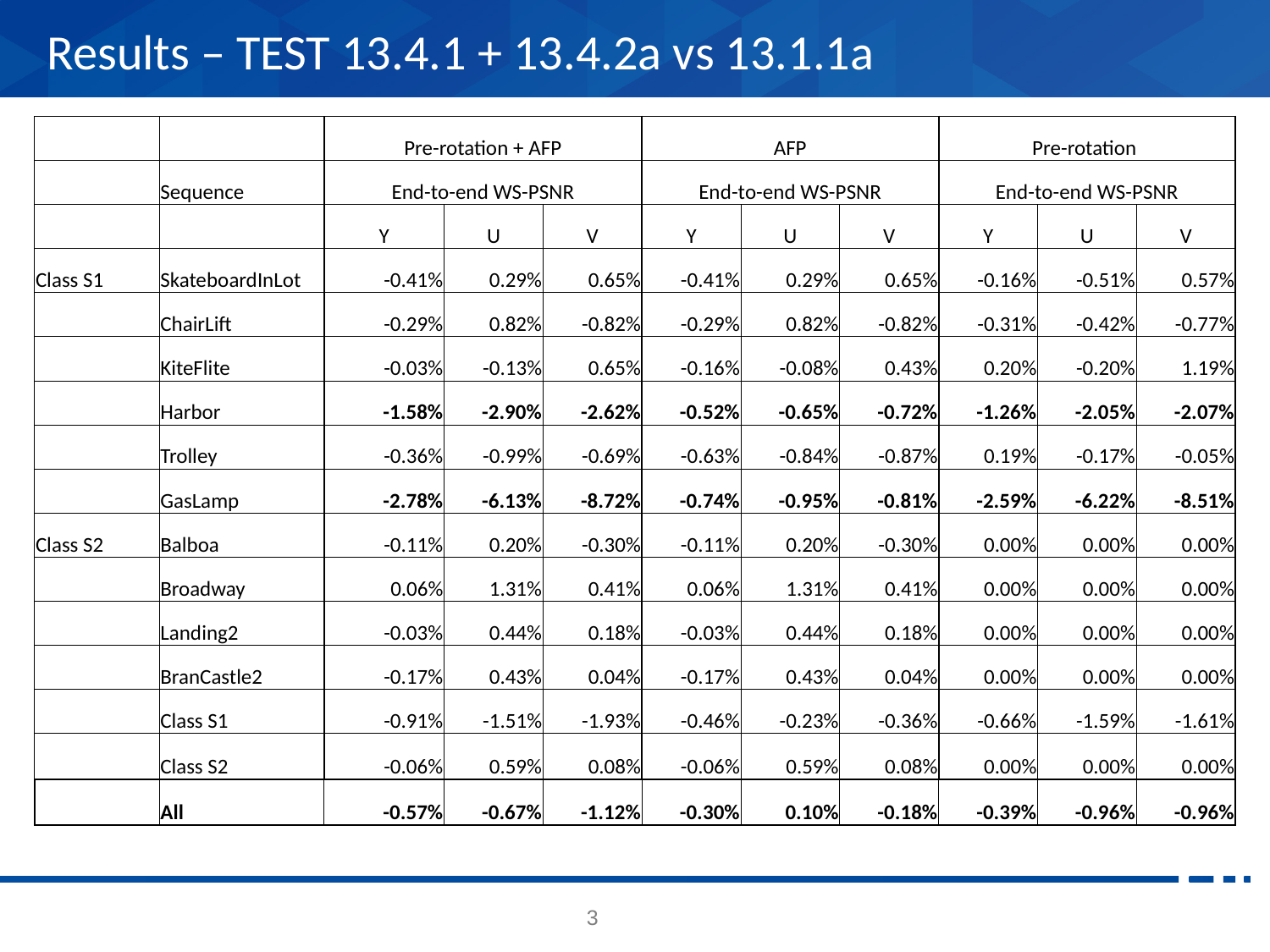

# Results – TEST 13.4.1 + 13.4.2a vs 13.1.1a
|  |  | Pre-rotation + AFP |  |  | AFP |  |  | Pre-rotation |  |  |
| --- | --- | --- | --- | --- | --- | --- | --- | --- | --- | --- |
|  | Sequence | End-to-end WS-PSNR |  |  | End-to-end WS-PSNR |  |  | End-to-end WS-PSNR |  |  |
|  |  | Y | U | V | Y | U | V | Y | U | V |
| Class S1 | SkateboardInLot | -0.41% | 0.29% | 0.65% | -0.41% | 0.29% | 0.65% | -0.16% | -0.51% | 0.57% |
|  | ChairLift | -0.29% | 0.82% | -0.82% | -0.29% | 0.82% | -0.82% | -0.31% | -0.42% | -0.77% |
|  | KiteFlite | -0.03% | -0.13% | 0.65% | -0.16% | -0.08% | 0.43% | 0.20% | -0.20% | 1.19% |
|  | Harbor | -1.58% | -2.90% | -2.62% | -0.52% | -0.65% | -0.72% | -1.26% | -2.05% | -2.07% |
|  | Trolley | -0.36% | -0.99% | -0.69% | -0.63% | -0.84% | -0.87% | 0.19% | -0.17% | -0.05% |
|  | GasLamp | -2.78% | -6.13% | -8.72% | -0.74% | -0.95% | -0.81% | -2.59% | -6.22% | -8.51% |
| Class S2 | Balboa | -0.11% | 0.20% | -0.30% | -0.11% | 0.20% | -0.30% | 0.00% | 0.00% | 0.00% |
|  | Broadway | 0.06% | 1.31% | 0.41% | 0.06% | 1.31% | 0.41% | 0.00% | 0.00% | 0.00% |
|  | Landing2 | -0.03% | 0.44% | 0.18% | -0.03% | 0.44% | 0.18% | 0.00% | 0.00% | 0.00% |
|  | BranCastle2 | -0.17% | 0.43% | 0.04% | -0.17% | 0.43% | 0.04% | 0.00% | 0.00% | 0.00% |
|  | Class S1 | -0.91% | -1.51% | -1.93% | -0.46% | -0.23% | -0.36% | -0.66% | -1.59% | -1.61% |
|  | Class S2 | -0.06% | 0.59% | 0.08% | -0.06% | 0.59% | 0.08% | 0.00% | 0.00% | 0.00% |
|  | All | -0.57% | -0.67% | -1.12% | -0.30% | 0.10% | -0.18% | -0.39% | -0.96% | -0.96% |